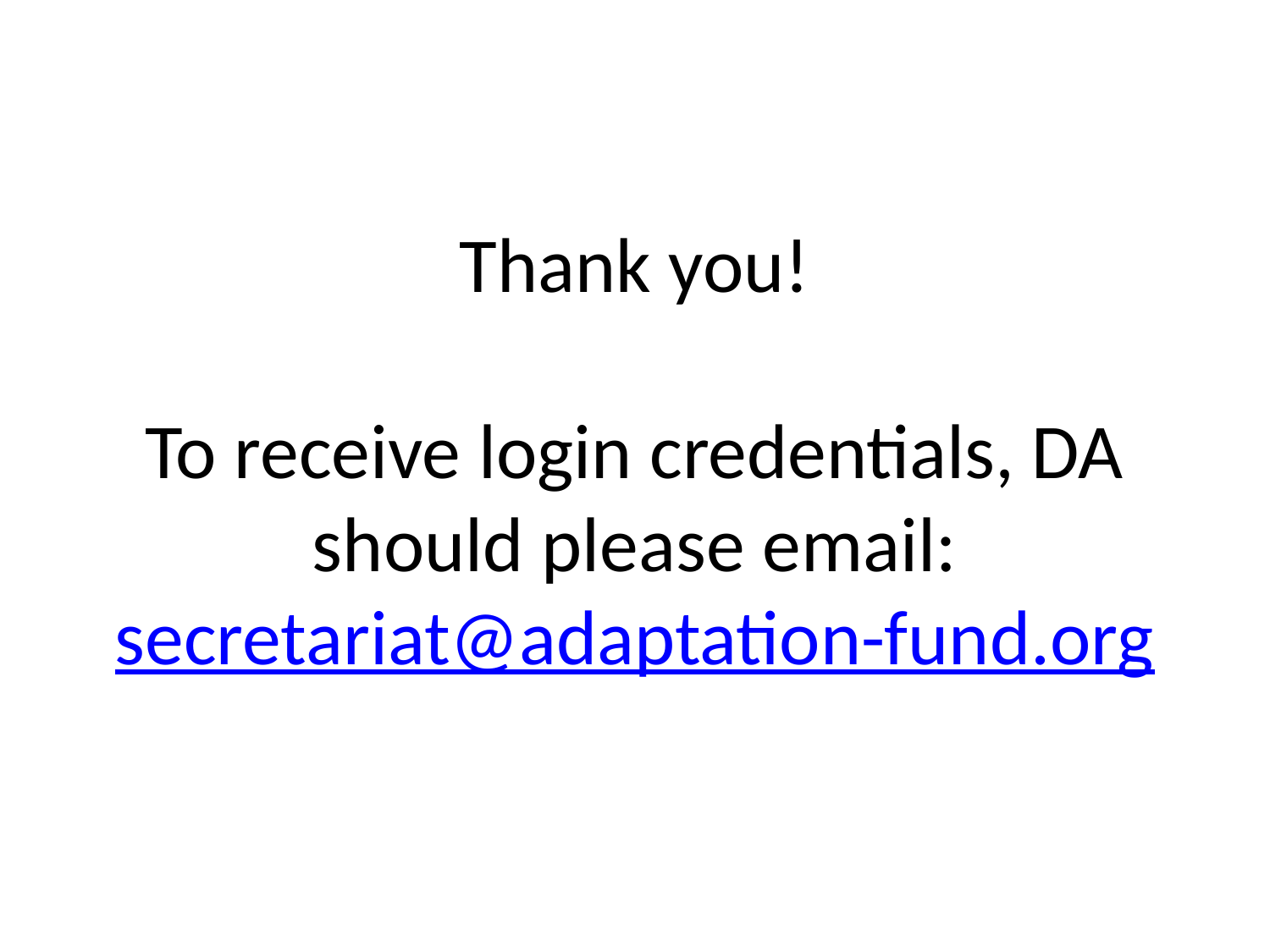

# Thank you! To receive login credentials, DA should please email: secretariat@adaptation-fund.org